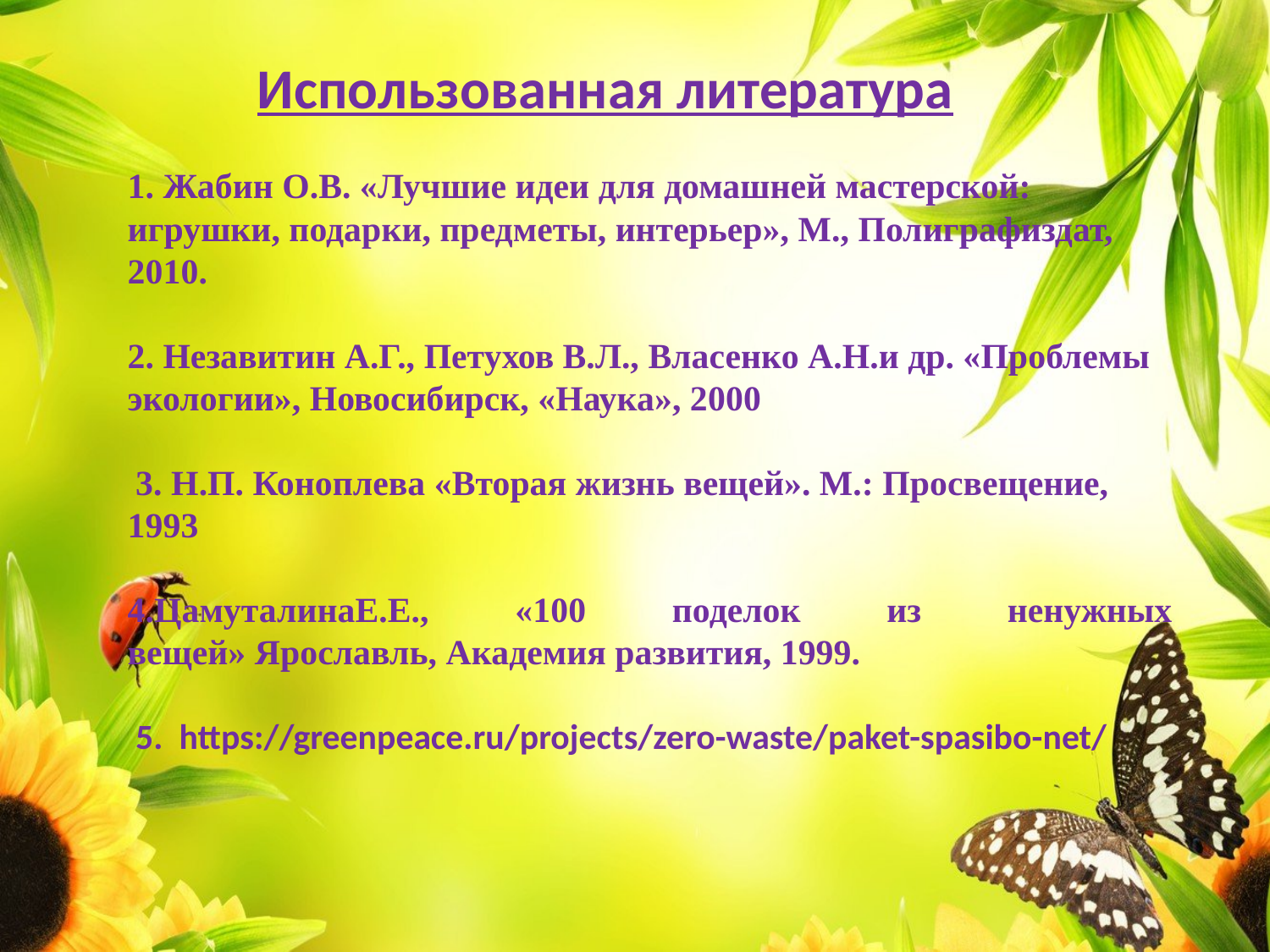

Использованная литература
1. Жабин О.В. «Лучшие идеи для домашней мастерской: игрушки, подарки, предметы, интерьер», М., Полиграфиздат, 2010.

2. Незавитин А.Г., Петухов В.Л., Власенко А.Н.и др. «Проблемы экологии», Новосибирск, «Наука», 2000

 3. Н.П. Коноплева «Вторая жизнь вещей». М.: Просвещение, 1993

4.ЦамуталинаЕ.Е., «100 поделок из ненужных вещей» Ярославль, Академия развития, 1999.

 5.  https://greenpeace.ru/projects/zero-waste/paket-spasibo-net/